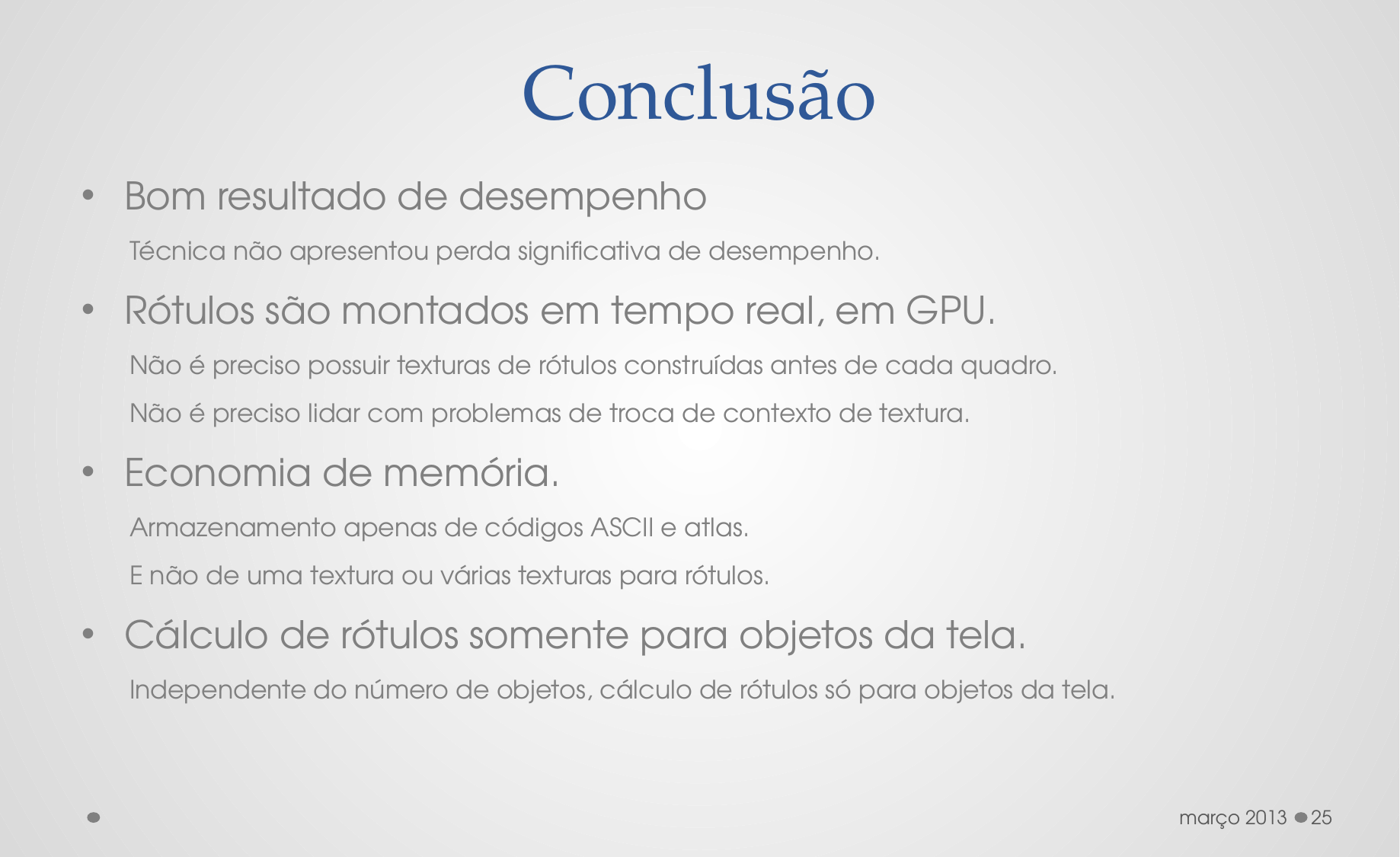

# Conclusão
Bom resultado de desempenho
Técnica não apresentou perda significativa de desempenho.
Rótulos são montados em tempo real, em GPU.
Não é preciso possuir texturas de rótulos construídas antes de cada quadro.
Não é preciso lidar com problemas de troca de contexto de textura.
Economia de memória.
Armazenamento apenas de códigos ASCII e atlas.
E não de uma textura ou várias texturas para rótulos.
Cálculo de rótulos somente para objetos da tela.
Independente do número de objetos, cálculo de rótulos só para objetos da tela.
março 2013
25